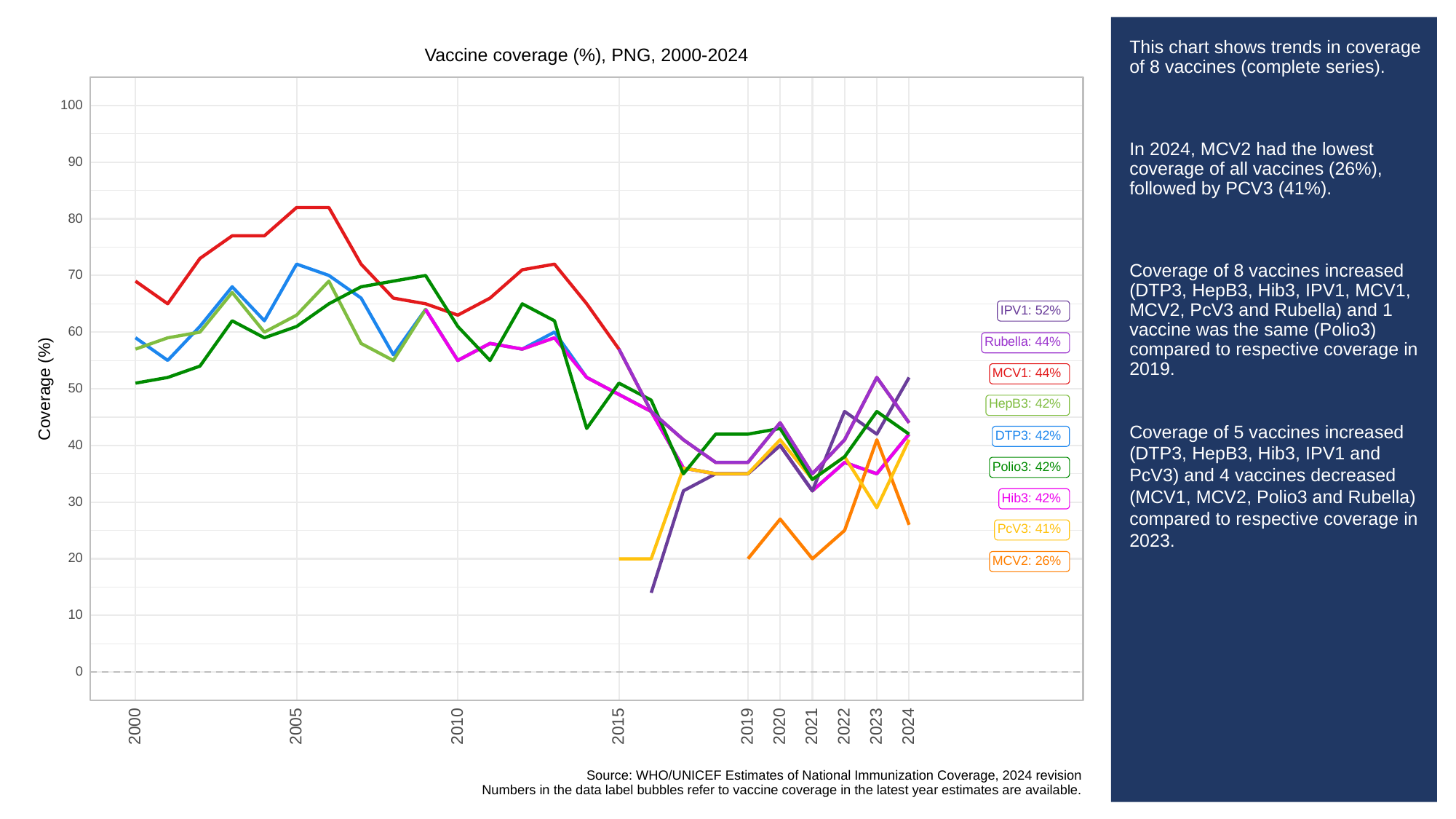

# This chart shows trends in coverage of 8 vaccines (complete series).

In 2024, MCV2 had the lowest coverage of all vaccines (26%), followed by PCV3 (41%).

Coverage of 8 vaccines increased (DTP3, HepB3, Hib3, IPV1, MCV1, MCV2, PcV3 and Rubella) and 1 vaccine was the same (Polio3) compared to respective coverage in 2019.

Coverage of 5 vaccines increased (DTP3, HepB3, Hib3, IPV1 and PcV3) and 4 vaccines decreased (MCV1, MCV2, Polio3 and Rubella) compared to respective coverage in 2023.

Vaccine coverage (%), PNG, 2000-2024

100

90

80

70

IPV1: 52%

60

Rubella: 44%

MCV1: 44%

Coverage (%)
50

HepB3: 42%

DTP3: 42%

40

Polio3: 42%

Hib3: 42%
30

PcV3: 41%

20
MCV2: 26%

10

0

2023
2000
2005
2010
2015
2019
2020
2021
2022
2024
Source: WHO/UNICEF Estimates of National Immunization Coverage, 2024 revision
Numbers in the data label bubbles refer to vaccine coverage in the latest year estimates are available.